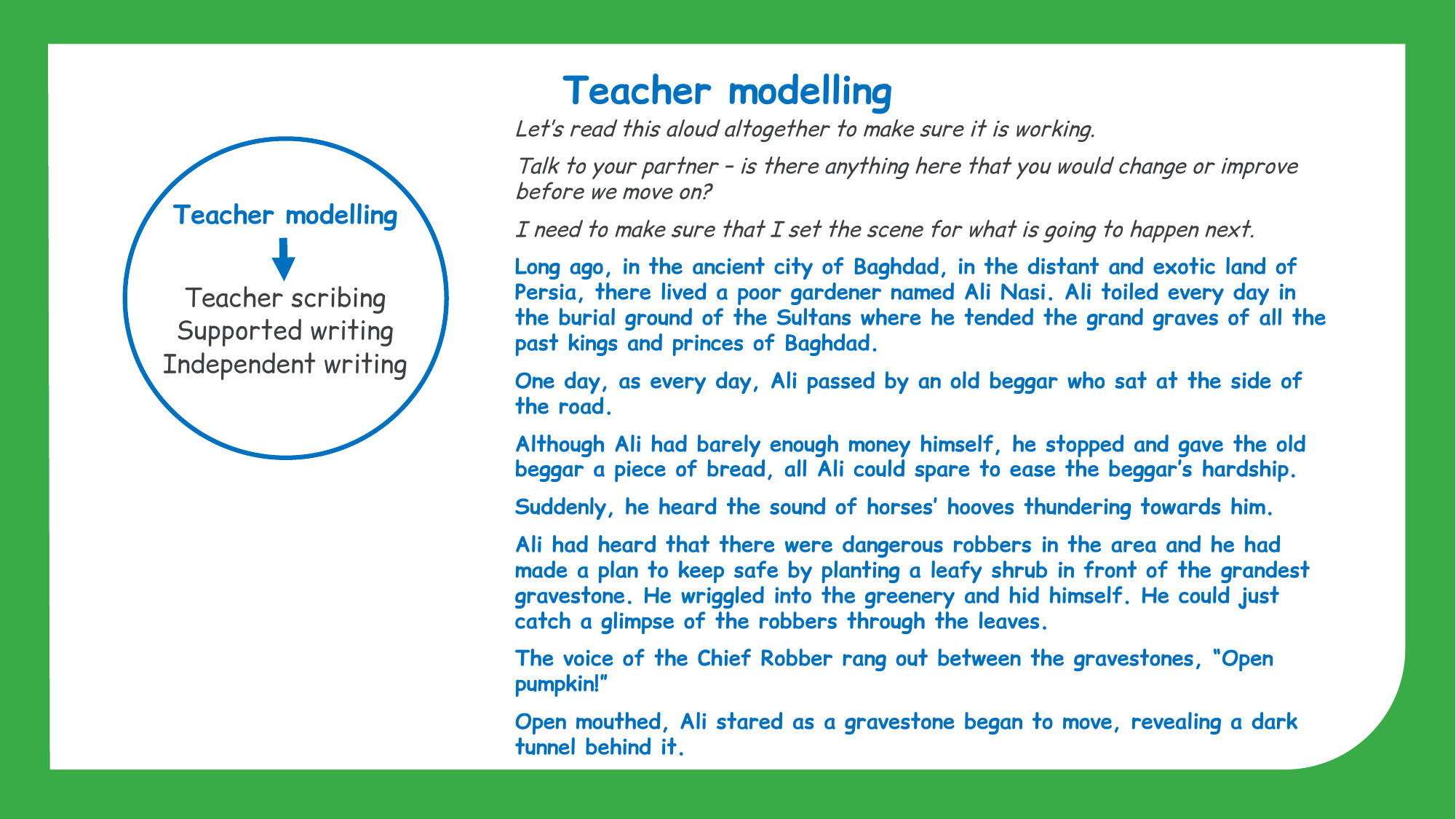

Teacher modelling
Let’s read this aloud altogether to make sure it is working.
Talk to your partner – is there anything here that you would change or improve before we move on?
I need to make sure that I set the scene for what is going to happen next.
Long ago, in the ancient city of Baghdad, in the distant and exotic land of Persia, there lived a poor gardener named Ali Nasi. Ali toiled every day in the burial ground of the Sultans where he tended the grand graves of all the past kings and princes of Baghdad.
One day, as every day, Ali passed by an old beggar who sat at the side of the road.
Although Ali had barely enough money himself, he stopped and gave the old beggar a piece of bread, all Ali could spare to ease the beggar’s hardship.
Suddenly, he heard the sound of horses’ hooves thundering towards him.
Ali had heard that there were dangerous robbers in the area and he had made a plan to keep safe by planting a leafy shrub in front of the grandest gravestone. He wriggled into the greenery and hid himself. He could just catch a glimpse of the robbers through the leaves.
The voice of the Chief Robber rang out between the gravestones, “Open pumpkin!”
Open mouthed, Ali stared as a gravestone began to move, revealing a dark tunnel behind it.

Teacher modelling
Teacher scribing
Supported writing
Independent writing